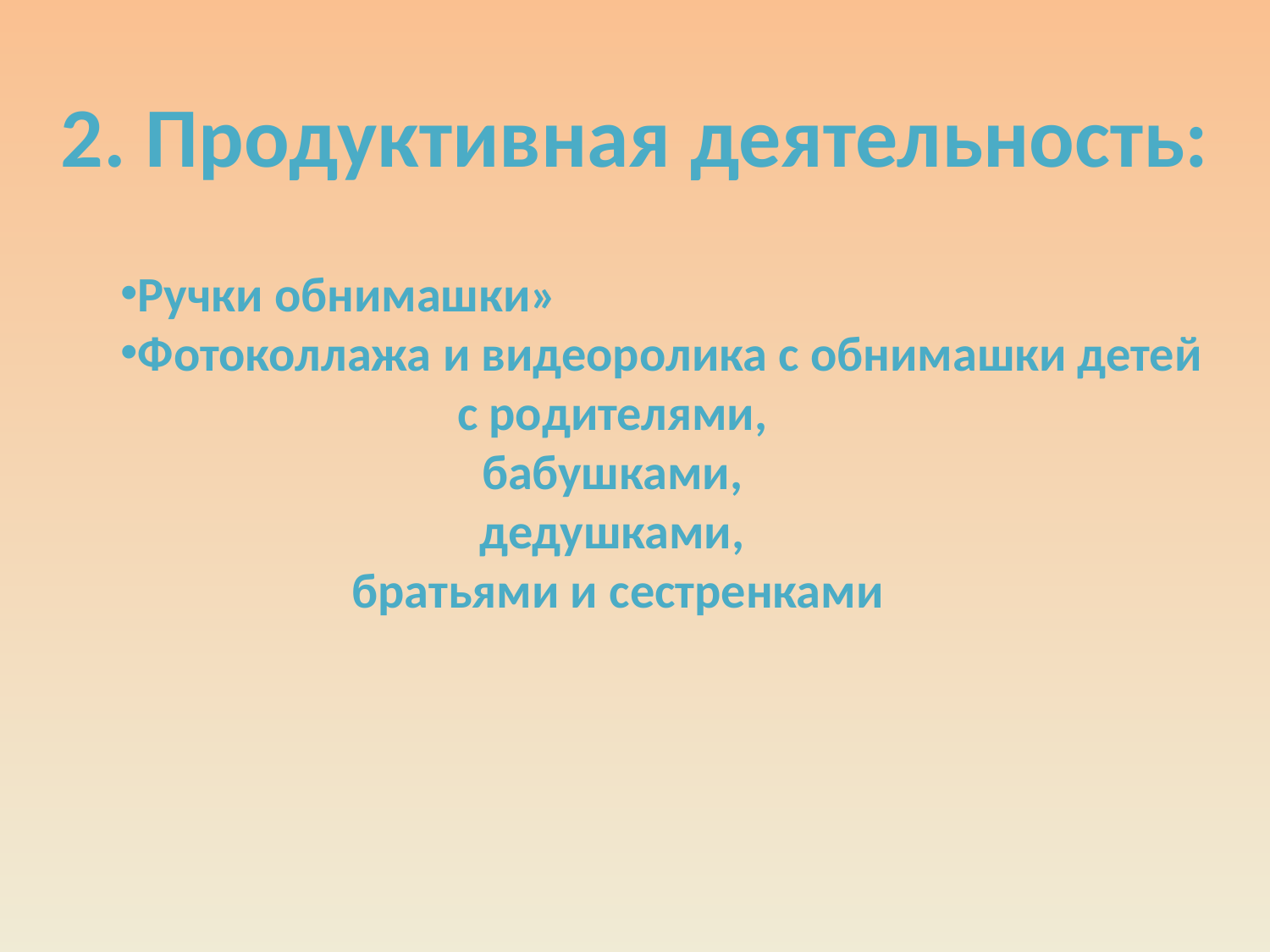

2. Продуктивная деятельность:
Ручки обнимашки»
Фотоколлажа и видеоролика с обнимашки детей
с родителями,
бабушками,
дедушками,
братьями и сестренками